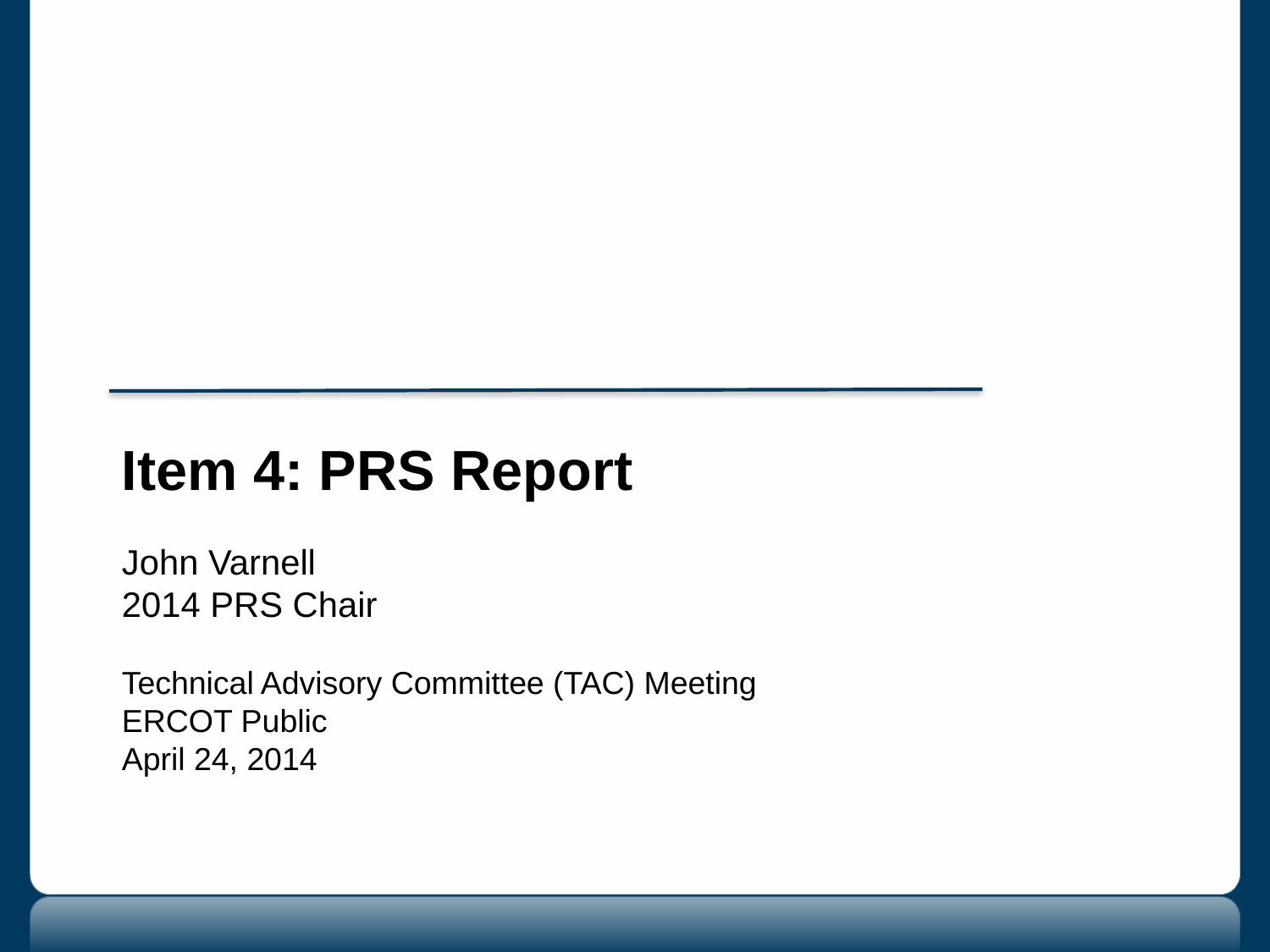

Item 4: PRS Report

John Varnell
2014 PRS Chair

Technical Advisory Committee (TAC) Meeting
ERCOT Public
April 24, 2014